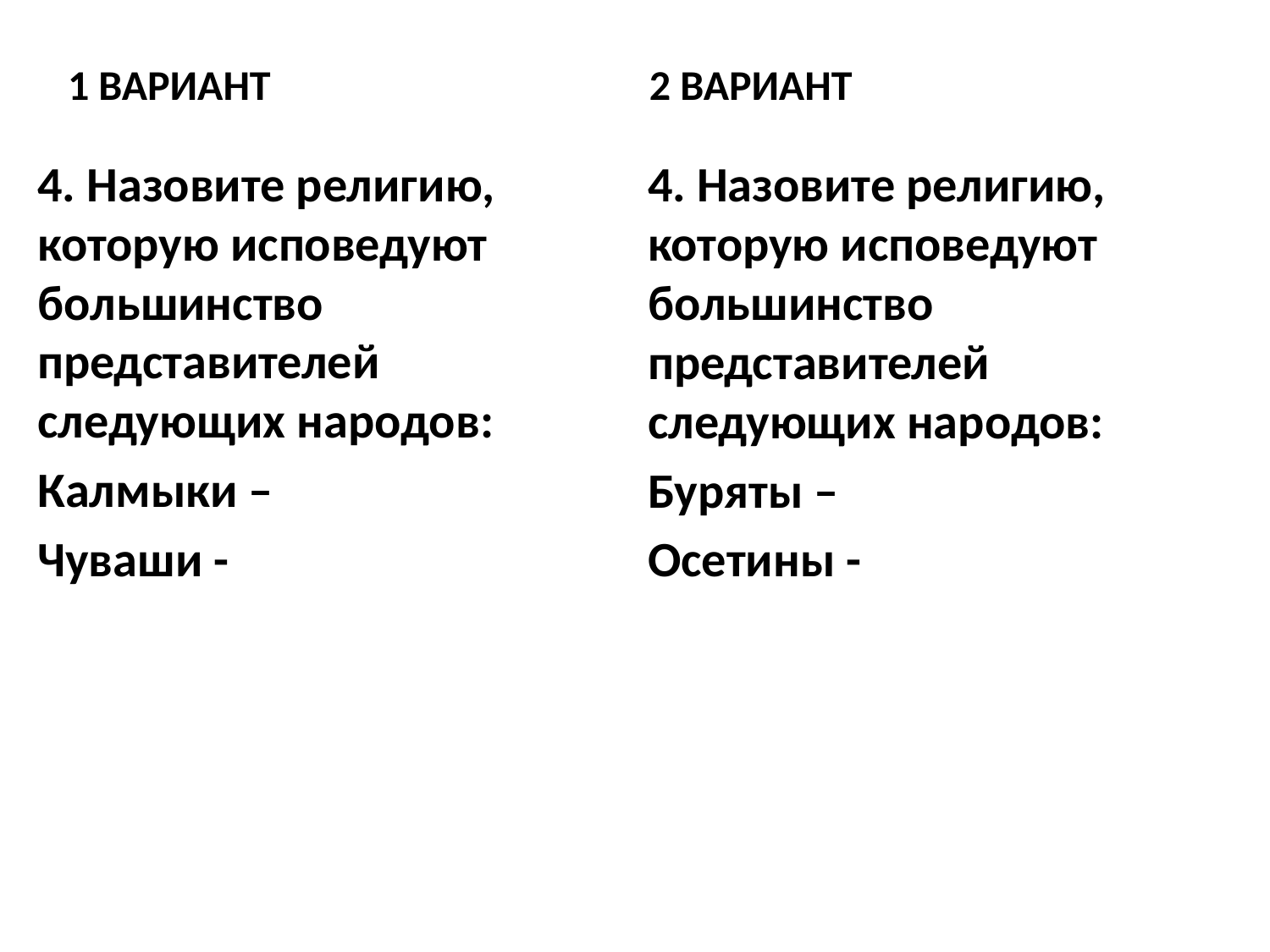

1 ВАРИАНТ
2 ВАРИАНТ
4. Назовите религию, которую исповедуют большинство представителей следующих народов:
Калмыки –
Чуваши -
4. Назовите религию, которую исповедуют большинство представителей следующих народов:
Буряты –
Осетины -